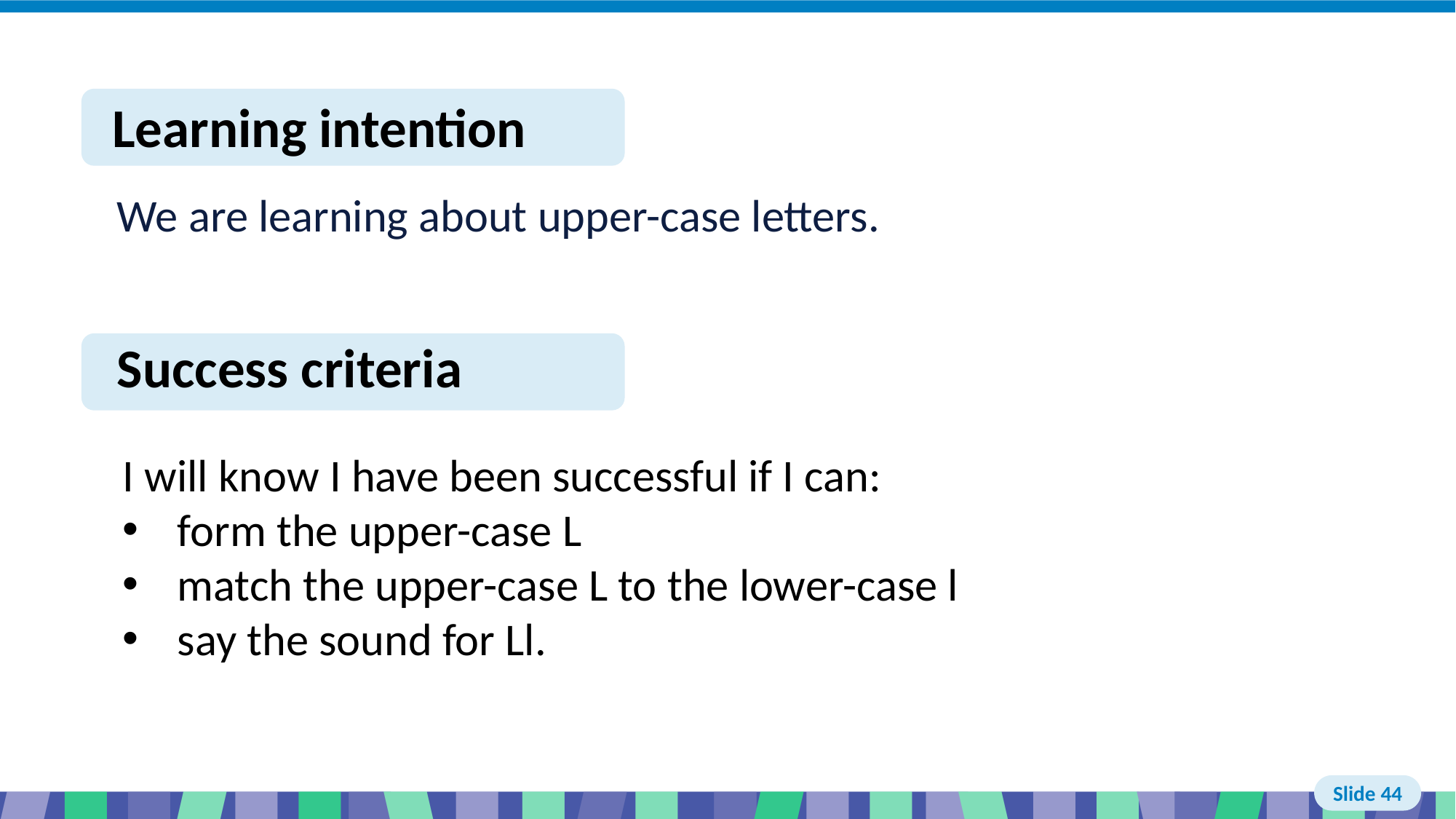

# Slide 44 Learning intention and success criteria
I will know I have been successful if I can:
form the upper-case L
match the upper-case L to the lower-case l
say the sound for Ll.